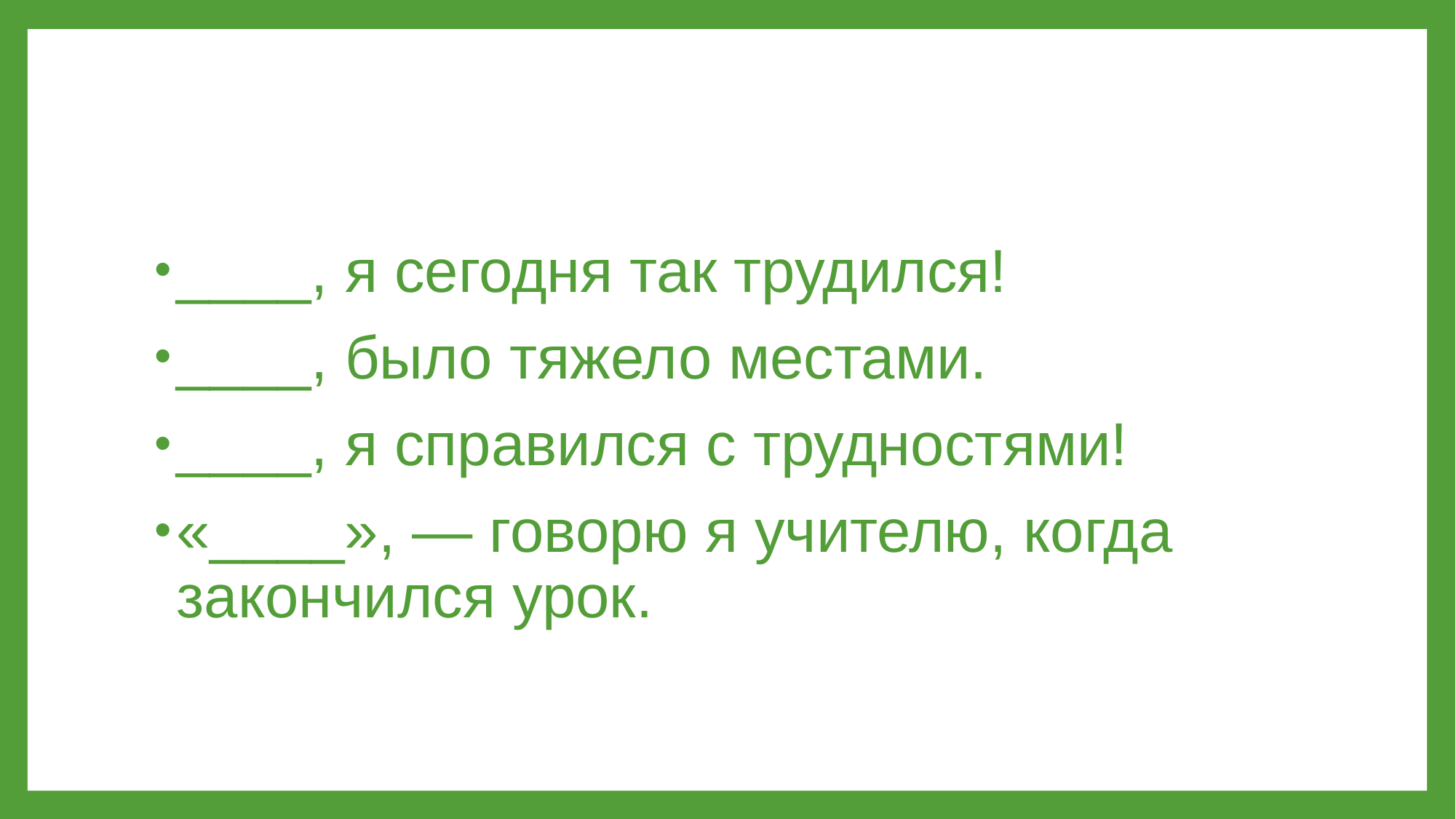

____, я сегодня так трудился!
____, было тяжело местами.
____, я справился с трудностями!
«____», — говорю я учителю, когда закончился урок.